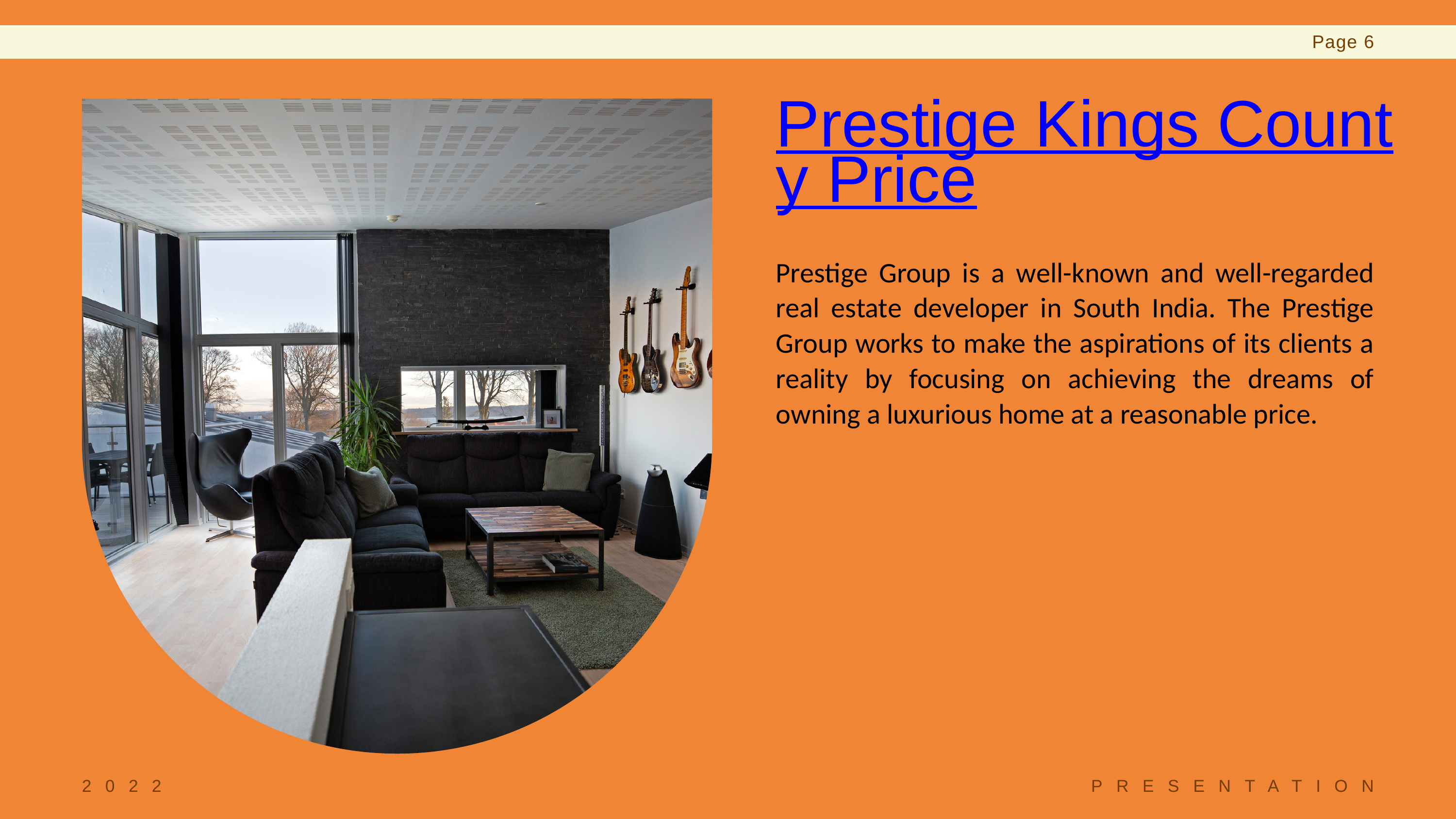

Page 6

Prestige Kings County Price

Prestige Group is a well-known and well-regarded real estate developer in South India. The Prestige Group works to make the aspirations of its clients a reality by focusing on achieving the dreams of owning a luxurious home at a reasonable price.
2022
PRESENTATION